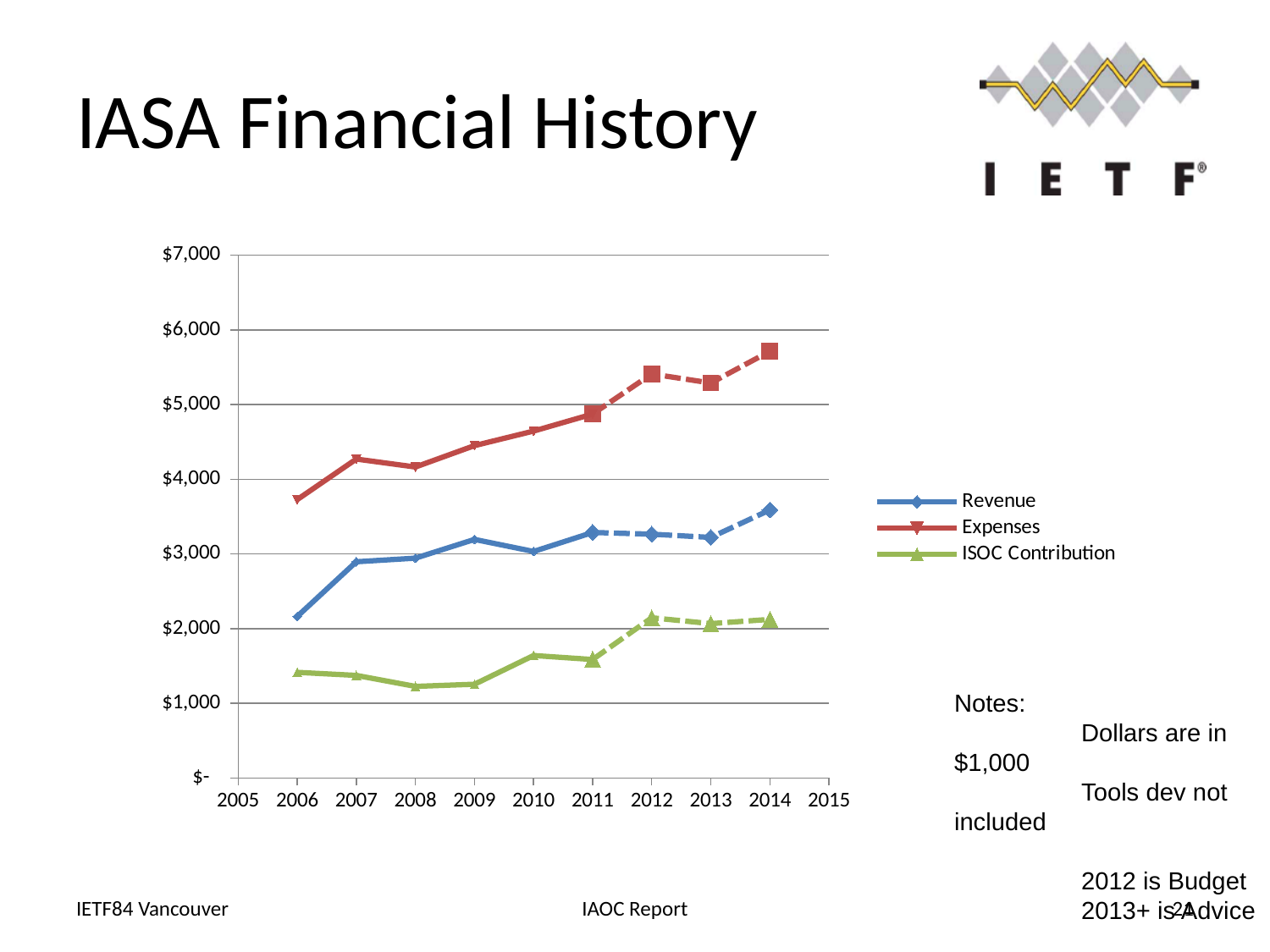

# IASA Financial History

### Chart

| Category | Revenue | Expenses | ISOC Contribution |  |  |  |
|---|---|---|---|---|---|---|
Notes:
	Dollars are in $1,000
	Tools dev not included

	2012 is Budget
	2013+ is Advice

IETF84 Vancouver
IAOC Report
21